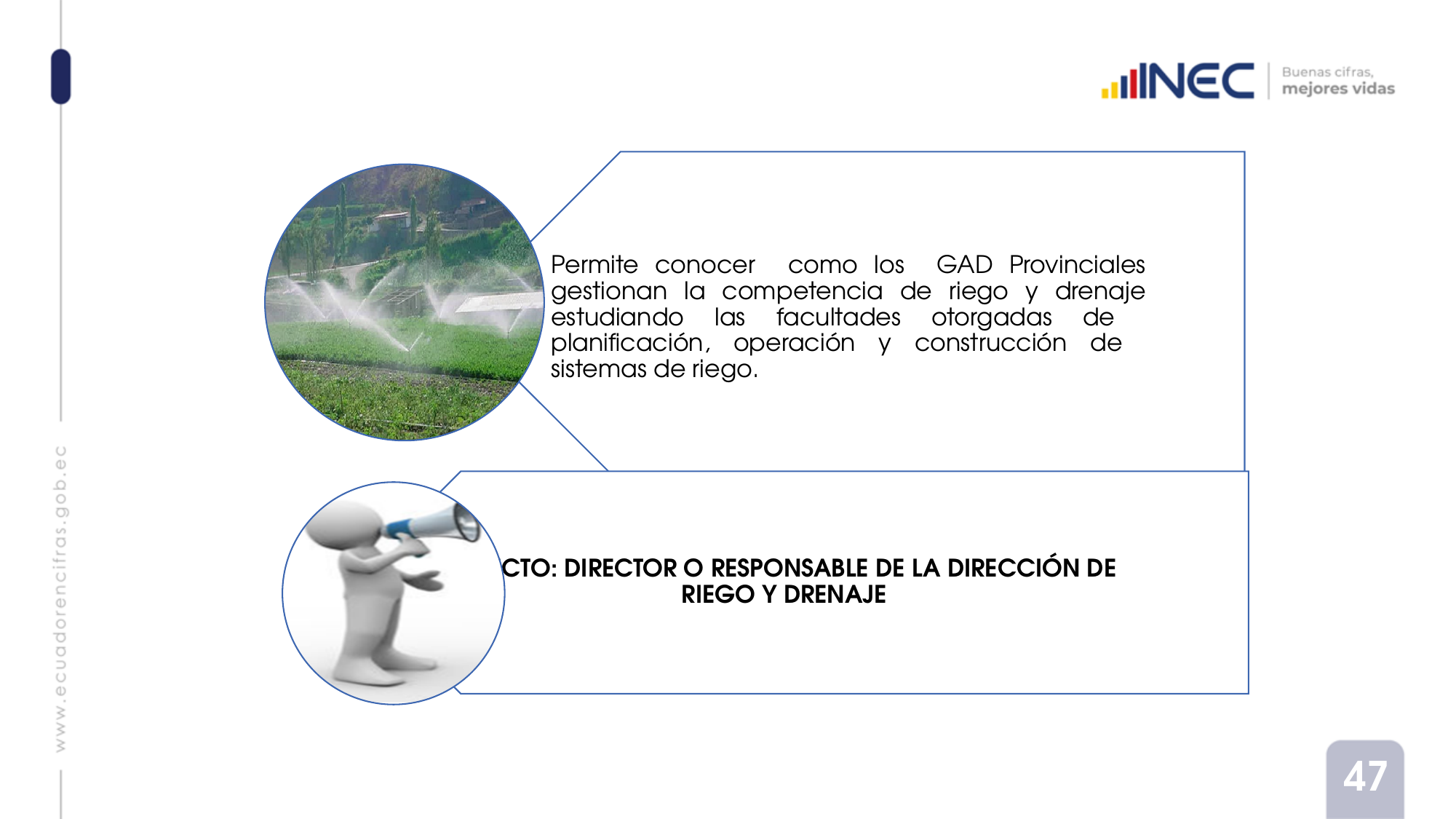

Permite conocer  como los  GAD Provinciales gestionan la competencia de riego y drenaje estudiando las facultades otorgadas de  planificación, operación y construcción de  sistemas de riego.
DIRECTO: DIRECTOR O RESPONSABLE DE LA DIRECCIÓN DE RIEGO Y DRENAJE
47